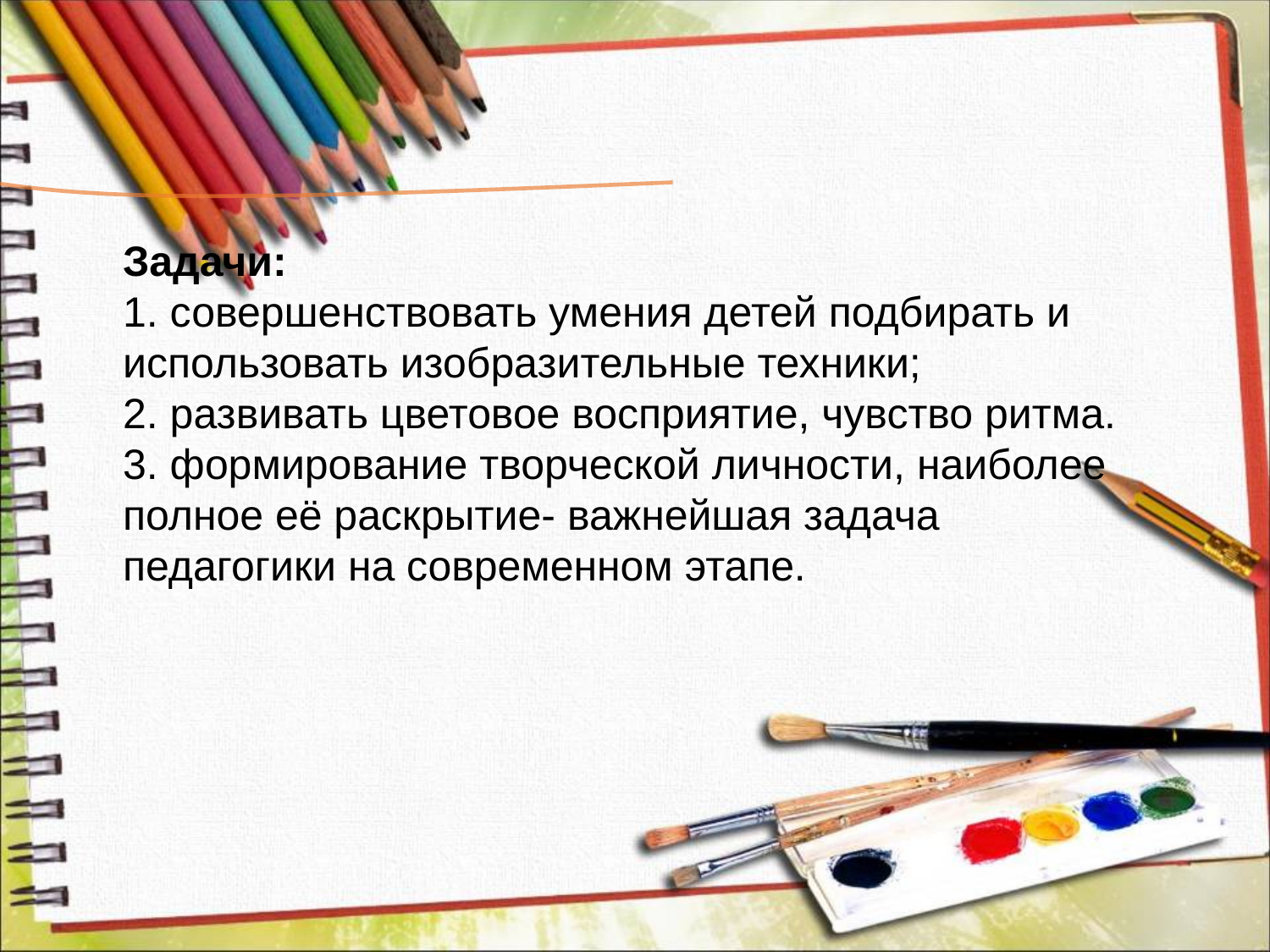

Задачи:
1. совершенствовать умения детей подбирать и использовать изобразительные техники;
2. развивать цветовое восприятие, чувство ритма.
3. формирование творческой личности, наиболее полное её раскрытие- важнейшая задача педагогики на современном этапе.